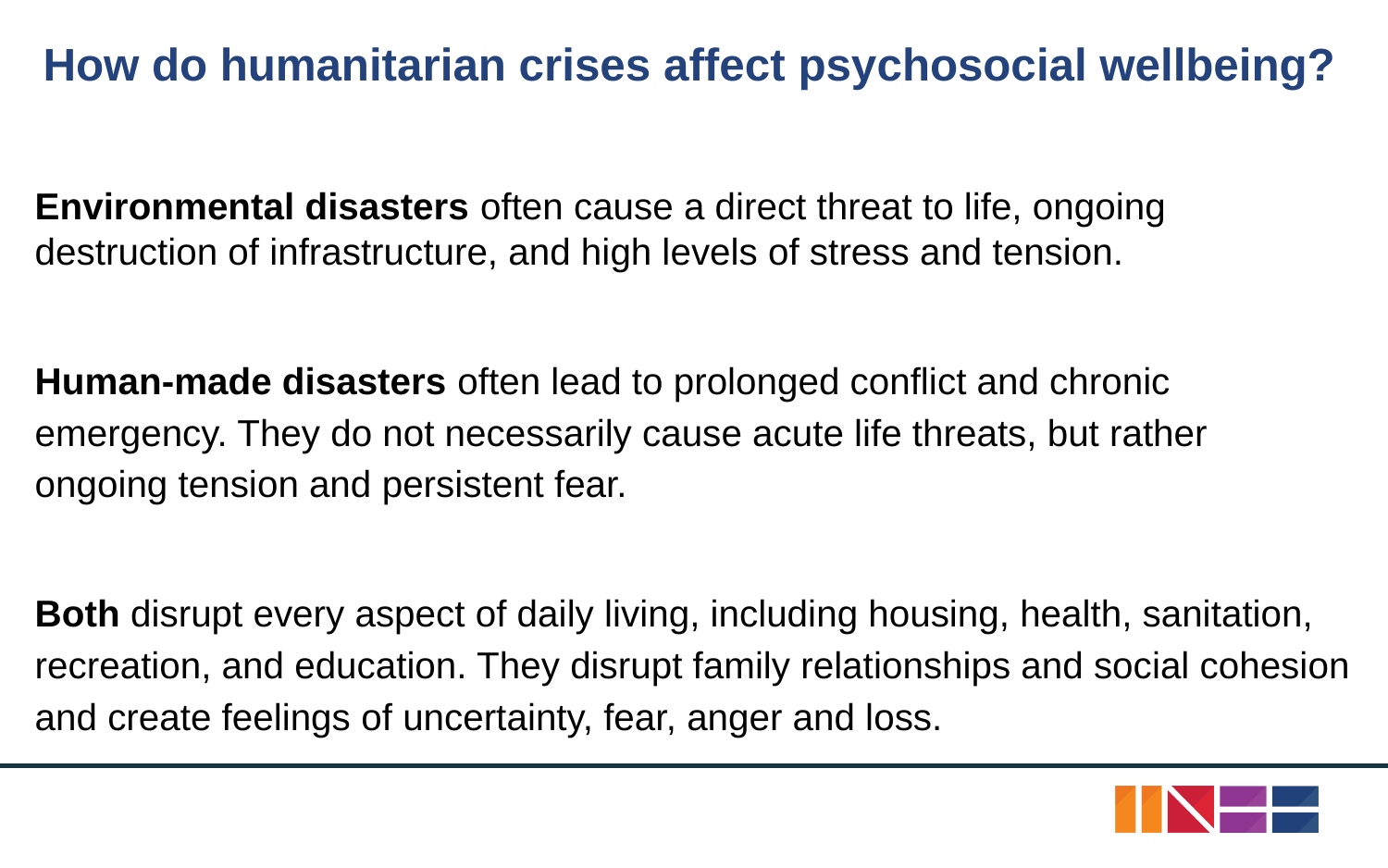

# How do humanitarian crises affect psychosocial wellbeing?
Environmental disasters often cause a direct threat to life, ongoing destruction of infrastructure, and high levels of stress and tension.

Human-made disasters often lead to prolonged conflict and chronic emergency. They do not necessarily cause acute life threats, but rather ongoing tension and persistent fear.

Both disrupt every aspect of daily living, including housing, health, sanitation, recreation, and education. They disrupt family relationships and social cohesion and create feelings of uncertainty, fear, anger and loss.